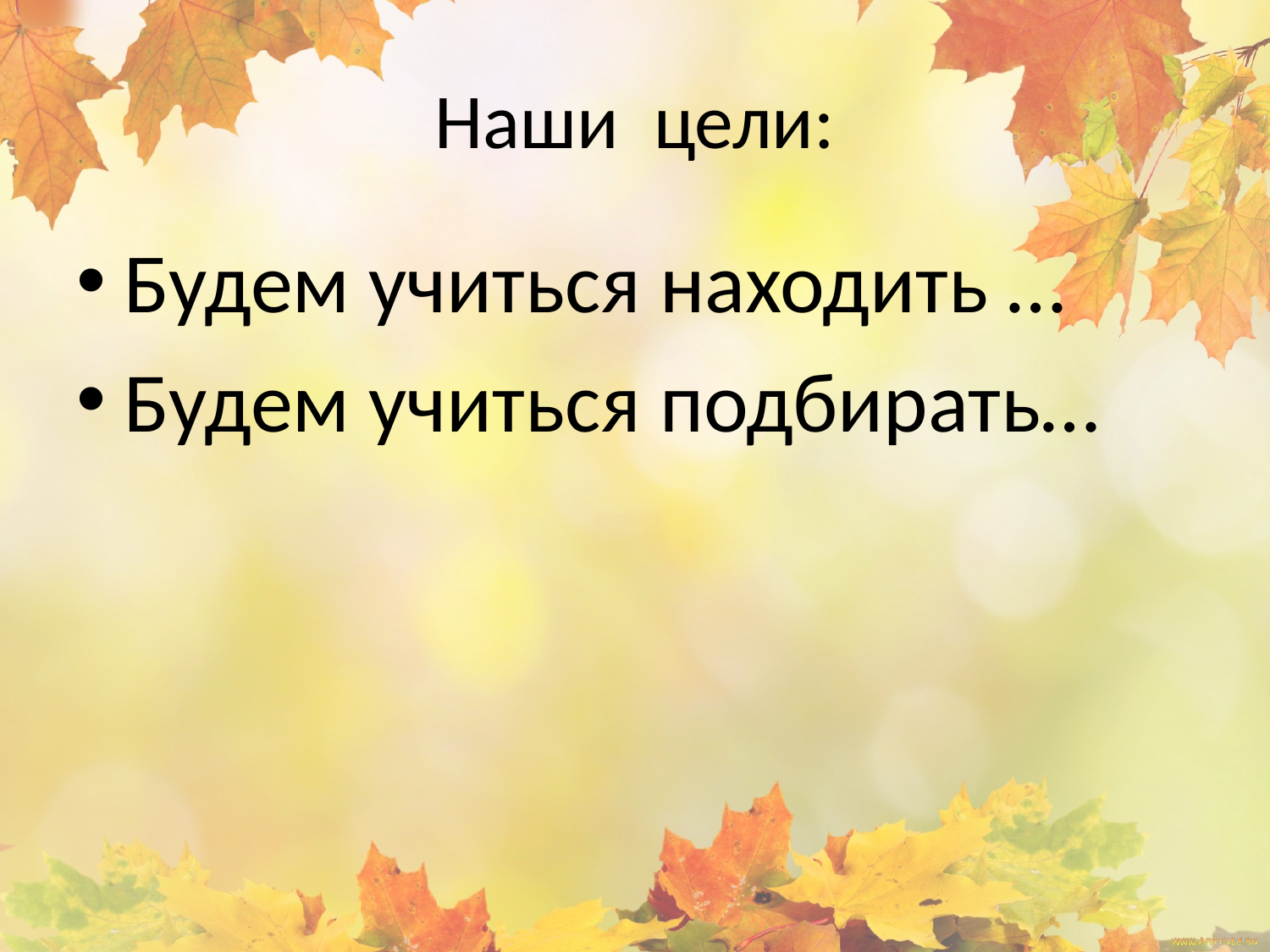

# Наши  цели:
Будем учиться находить …
Будем учиться подбирать…